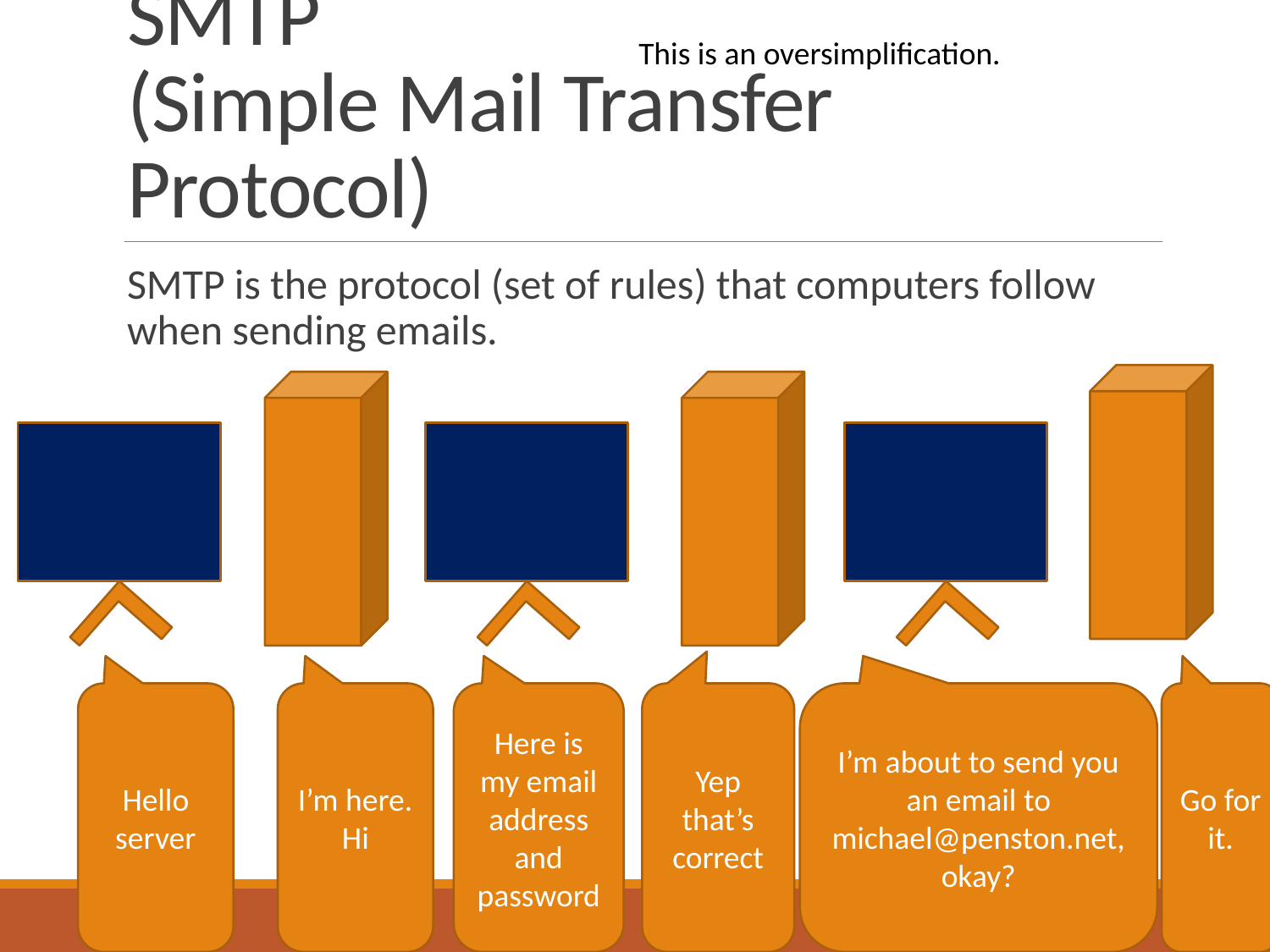

This is an oversimplification.
# SMTP (Simple Mail Transfer Protocol)
SMTP is the protocol (set of rules) that computers follow when sending emails.

Hello server
I’m here. Hi
Here is my email address and password
Yep that’s correct
I’m about to send you an email to michael@penston.net, okay?
Go for it.